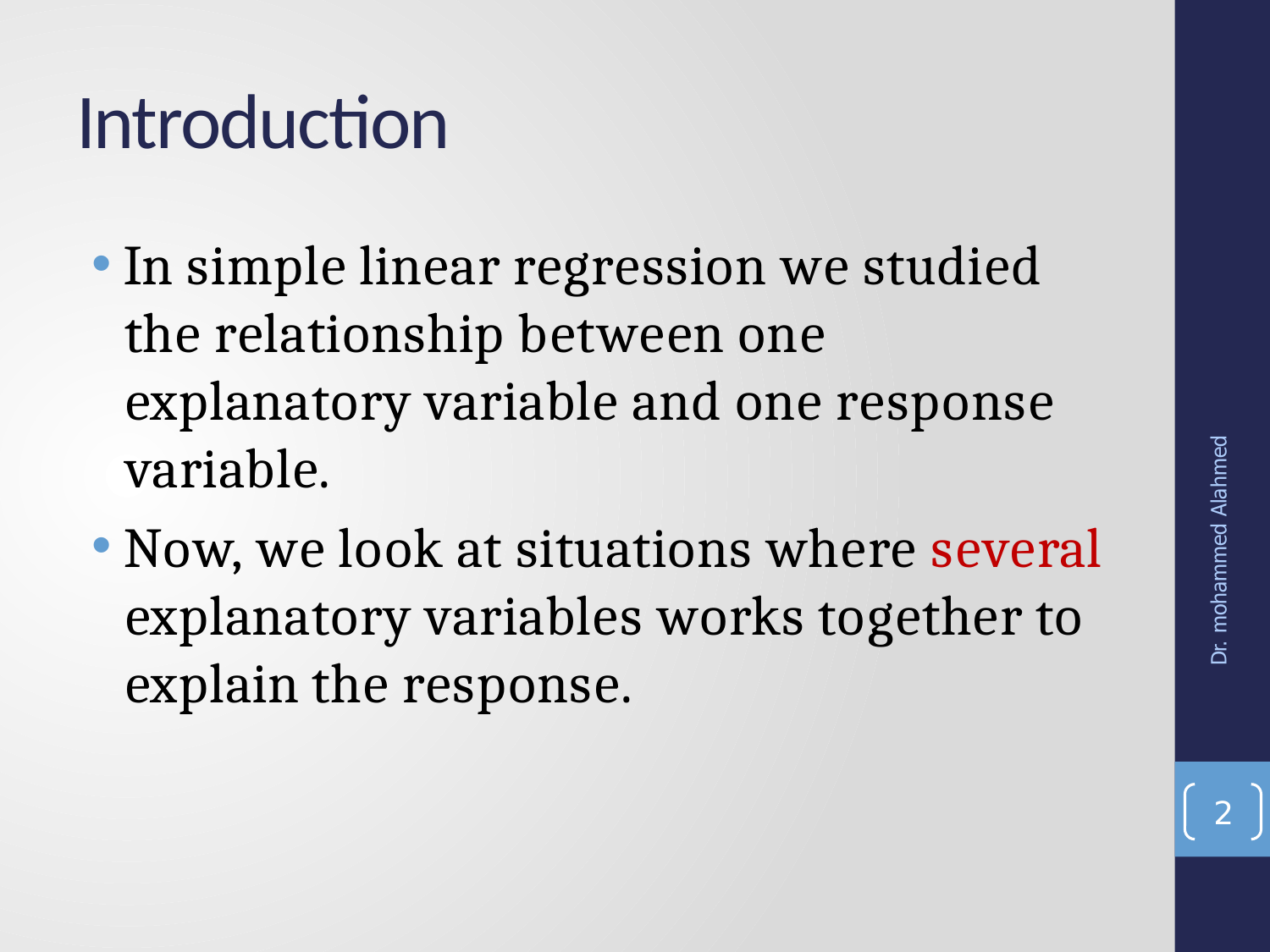

# Introduction
In simple linear regression we studied the relationship between one explanatory variable and one response variable.
Now, we look at situations where several explanatory variables works together to explain the response.
Dr. mohammed Alahmed
2